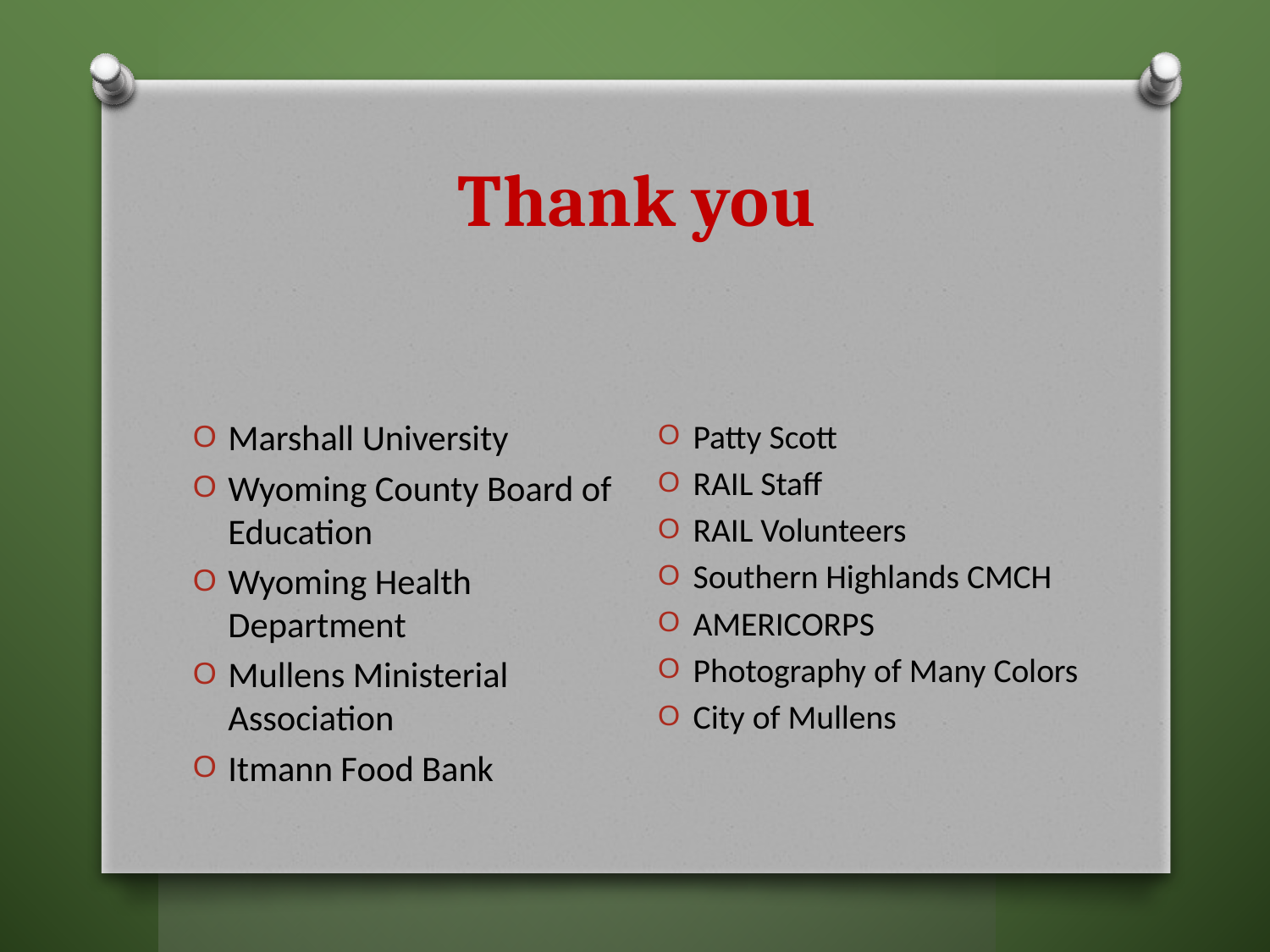

# Thank you

Marshall University
Wyoming County Board of Education
Wyoming Health Department
Mullens Ministerial Association
Itmann Food Bank

Patty Scott
RAIL Staff
RAIL Volunteers
Southern Highlands CMCH
AMERICORPS
Photography of Many Colors
City of Mullens